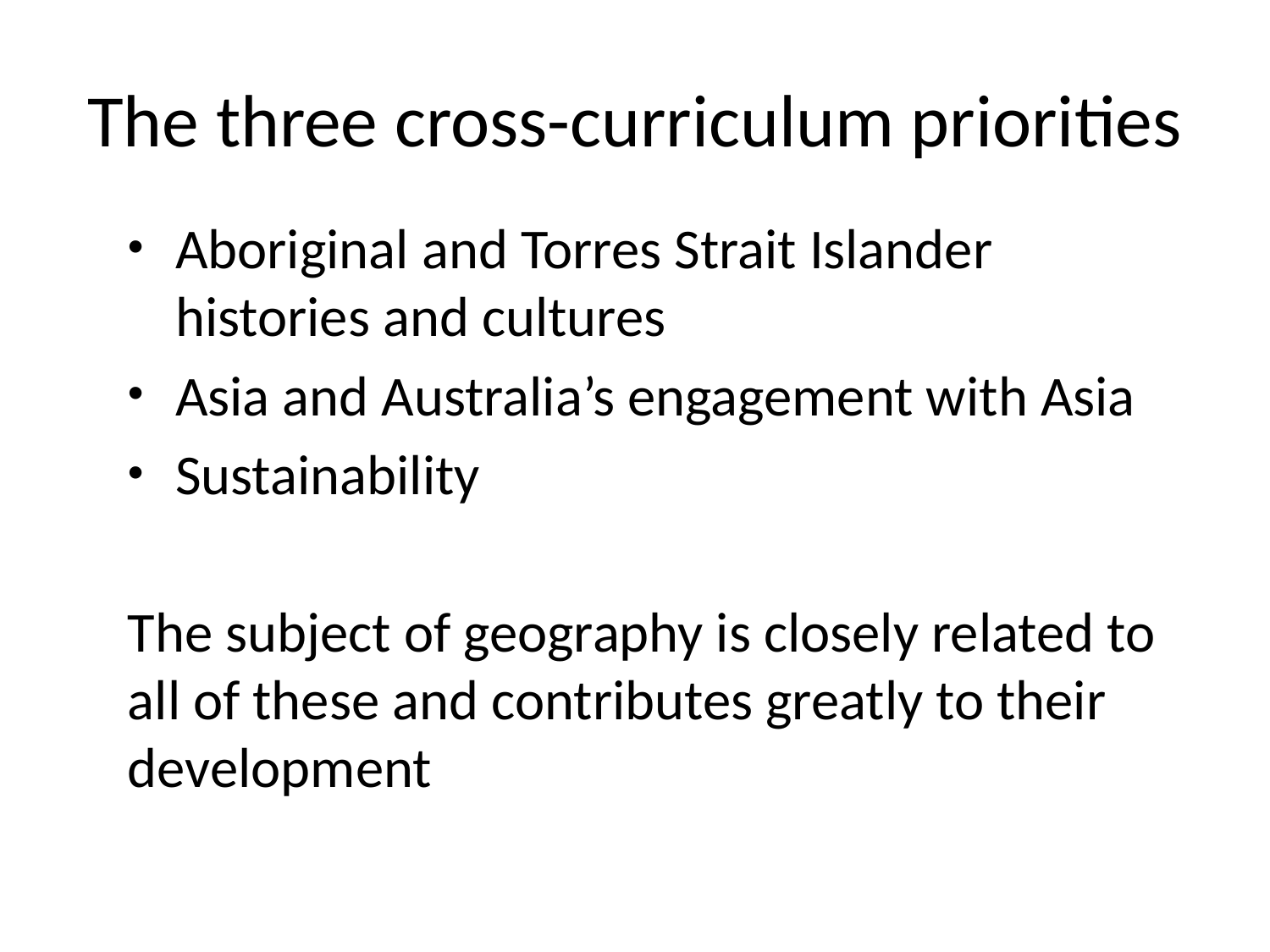

# The three cross-curriculum priorities
Aboriginal and Torres Strait Islander histories and cultures
Asia and Australia’s engagement with Asia
Sustainability

The subject of geography is closely related to all of these and contributes greatly to their development